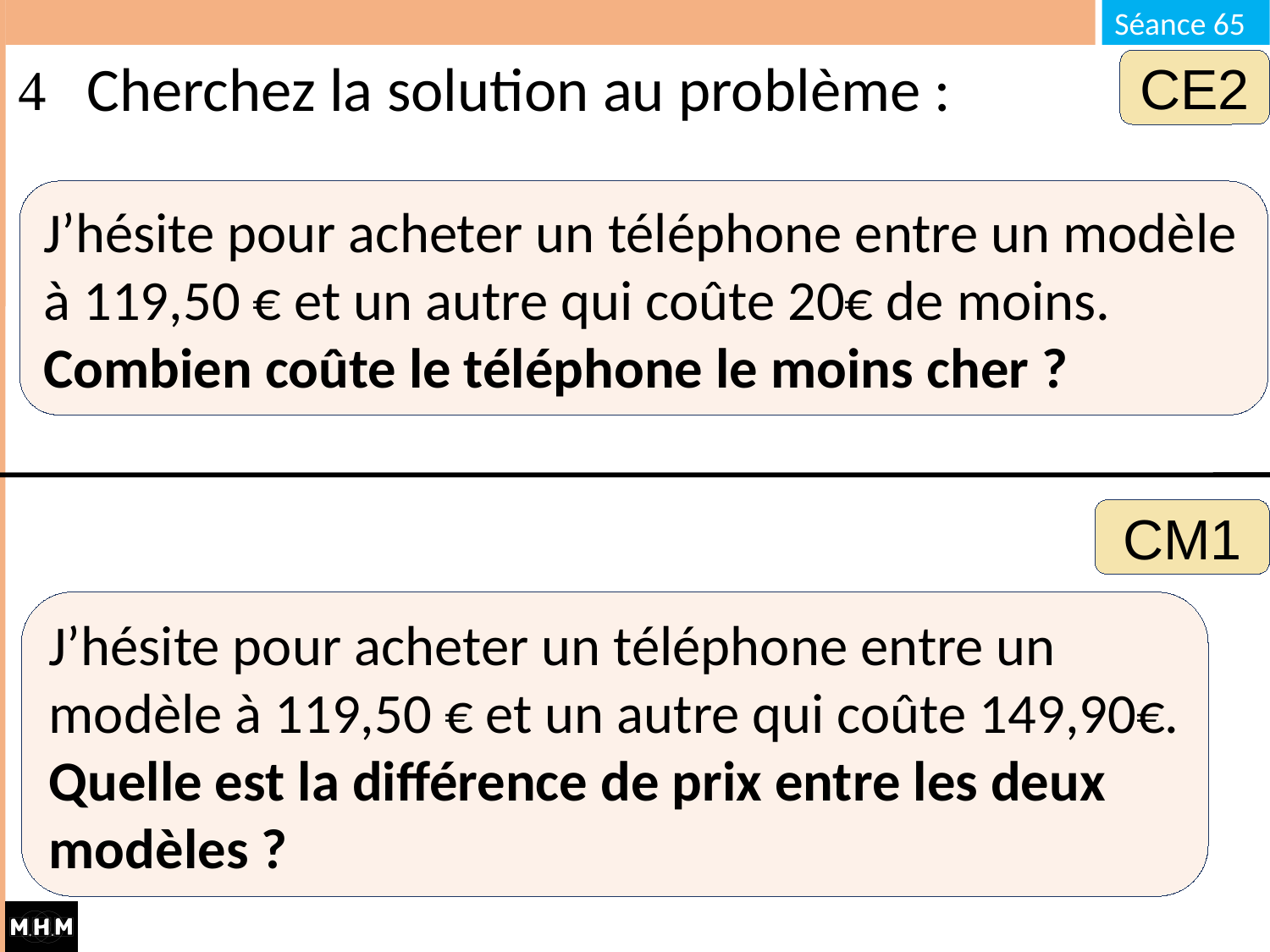

# Cherchez la solution au problème :
CE2
J’hésite pour acheter un téléphone entre un modèle à 119,50 € et un autre qui coûte 20€ de moins.
Combien coûte le téléphone le moins cher ?

CM1
J’hésite pour acheter un téléphone entre un modèle à 119,50 € et un autre qui coûte 149,90€.
Quelle est la différence de prix entre les deux modèles ?